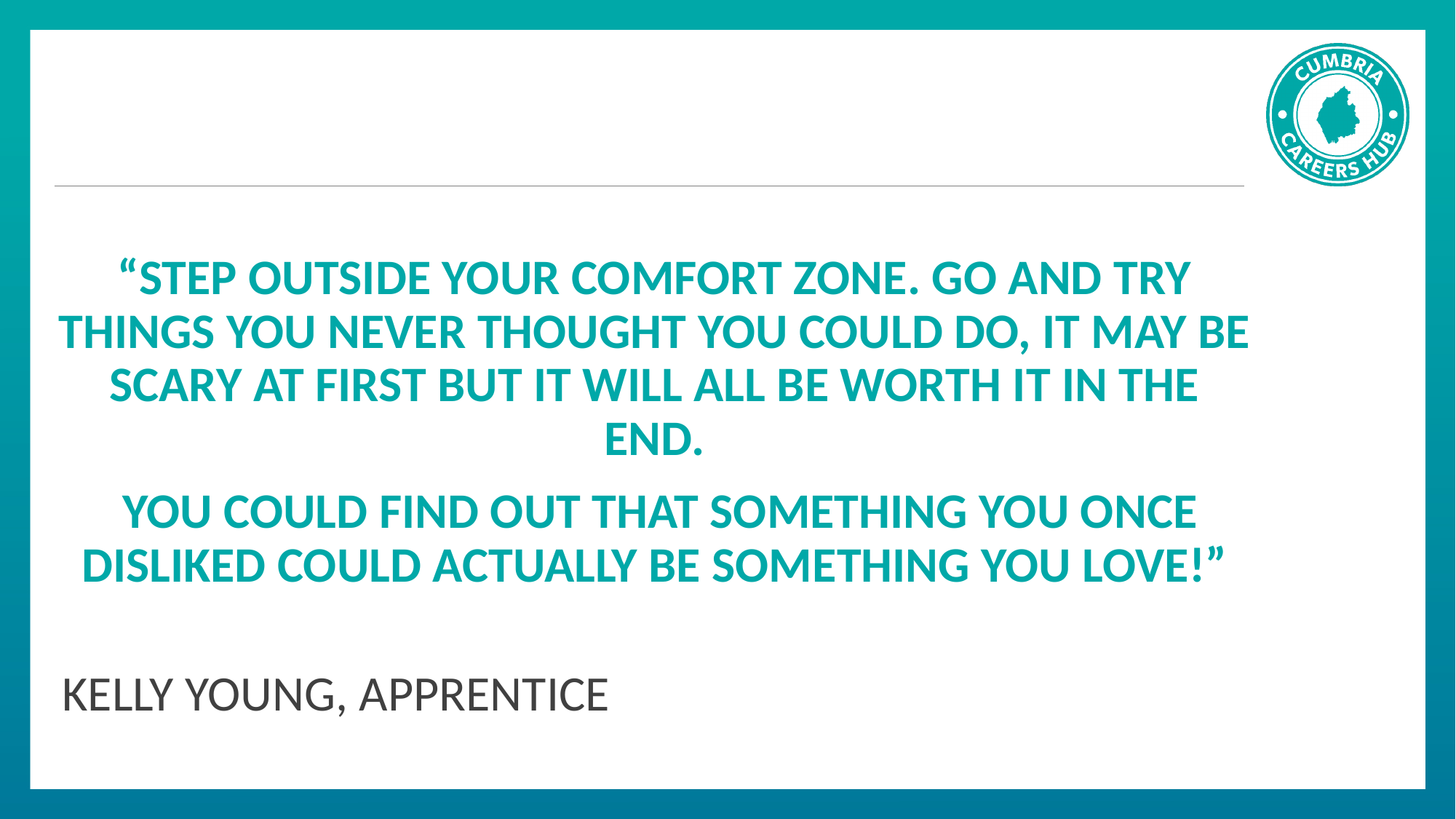

“STEP OUTSIDE YOUR COMFORT ZONE. GO AND TRY THINGS YOU NEVER THOUGHT YOU COULD DO, IT MAY BE SCARY AT FIRST BUT IT WILL ALL BE WORTH IT IN THE END.
 YOU COULD FIND OUT THAT SOMETHING YOU ONCE DISLIKED COULD ACTUALLY BE SOMETHING YOU LOVE!”

 KELLY YOUNG, APPRENTICE